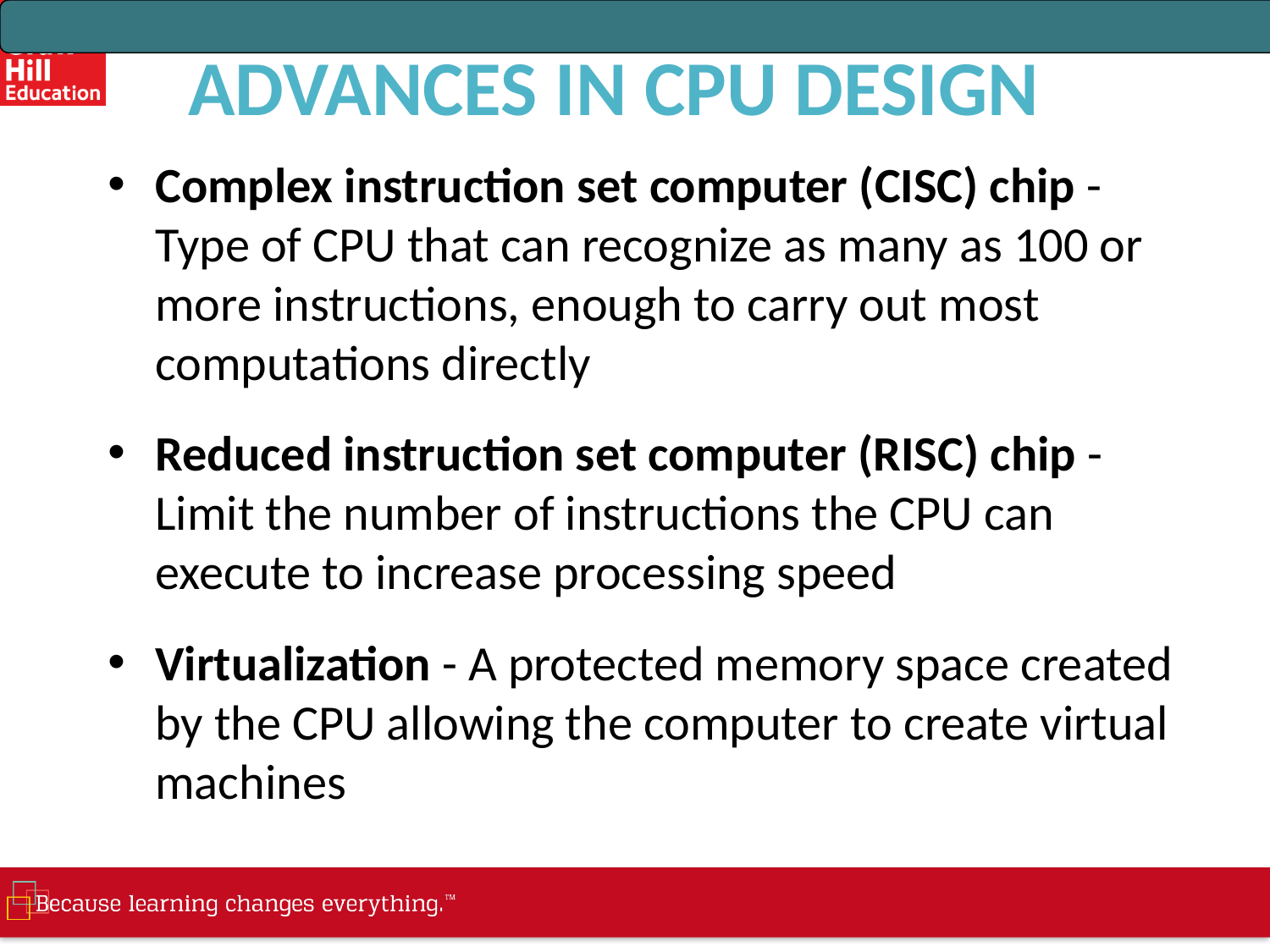

# ADVANCES IN CPU DESIGN
Complex instruction set computer (CISC) chip - Type of CPU that can recognize as many as 100 or more instructions, enough to carry out most computations directly
Reduced instruction set computer (RISC) chip - Limit the number of instructions the CPU can execute to increase processing speed
Virtualization - A protected memory space created by the CPU allowing the computer to create virtual machines